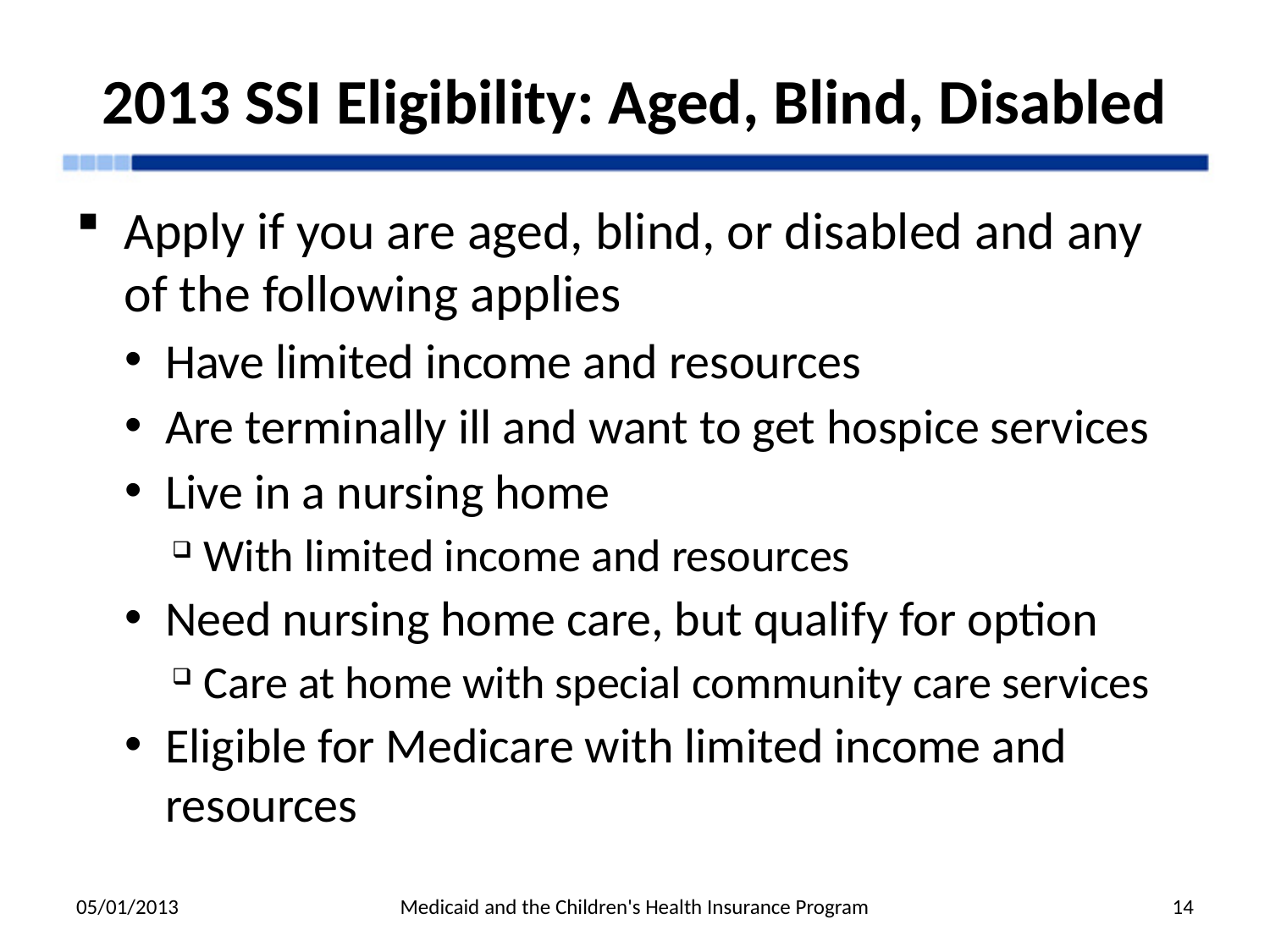

# 2013 SSI Eligibility: Aged, Blind, Disabled
Apply if you are aged, blind, or disabled and any of the following applies
Have limited income and resources
Are terminally ill and want to get hospice services
Live in a nursing home
With limited income and resources
Need nursing home care, but qualify for option
Care at home with special community care services
Eligible for Medicare with limited income and resources
05/01/2013
Medicaid and the Children's Health Insurance Program
14